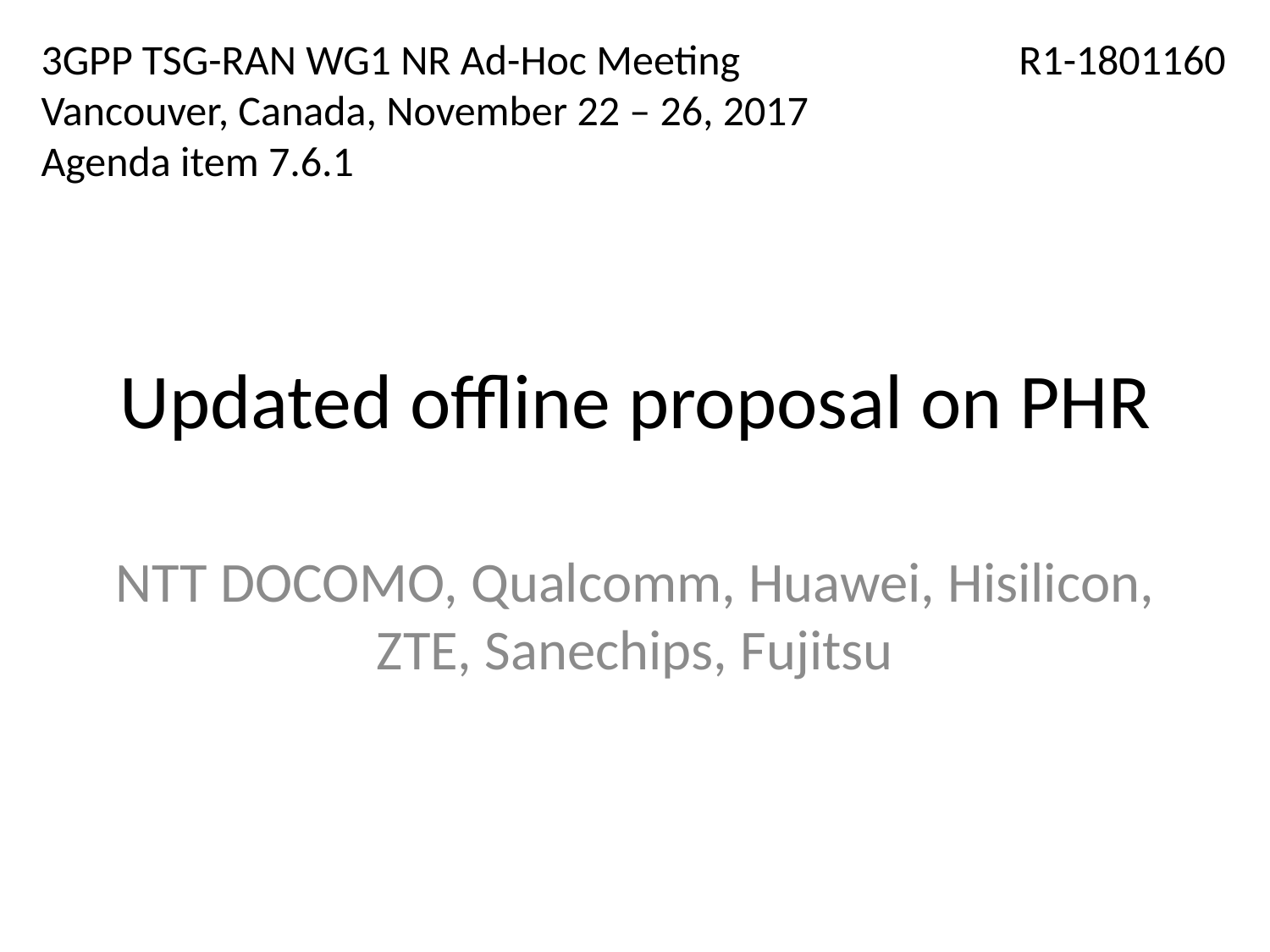

3GPP TSG-RAN WG1 NR Ad-Hoc Meeting
Vancouver, Canada, November 22 – 26, 2017
Agenda item 7.6.1
R1-1801160
# Updated offline proposal on PHR
NTT DOCOMO, Qualcomm, Huawei, Hisilicon, ZTE, Sanechips, Fujitsu